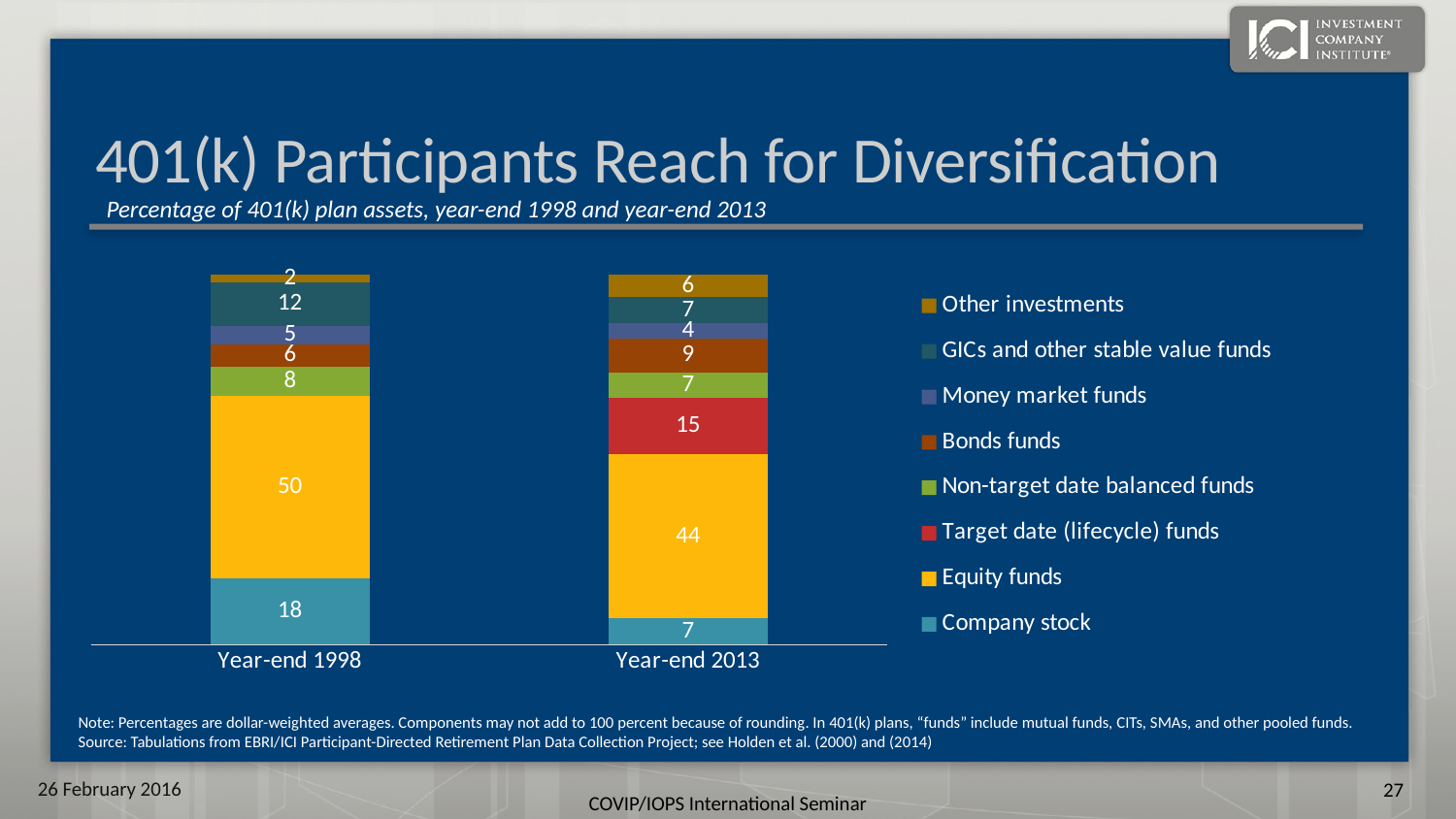

# 401(k) Participants Reach for Diversification
Percentage of 401(k) plan assets, year-end 1998 and year-end 2013

### Chart

| Category | Company stock | Equity funds | Target date (lifecycle) funds | Non-target date balanced funds | Bonds funds | Money market funds | GICs and other stable value funds | Other investments |
|---|---|---|---|---|---|---|---|---|
| Year-end 1998 | 18.0 | 50.0 | 0.0 | 8.0 | 6.0 | 5.0 | 12.0 | 2.0 |
| Year-end 2013 | 7.0 | 44.0 | 15.0 | 7.0 | 9.0 | 4.0 | 7.0 | 6.0 |
Note: Percentages are dollar-weighted averages. Components may not add to 100 percent because of rounding. In 401(k) plans, “funds” include mutual funds, CITs, SMAs, and other pooled funds.
Source: Tabulations from EBRI/ICI Participant-Directed Retirement Plan Data Collection Project; see Holden et al. (2000) and (2014)
26 February 2016
27
COVIP/IOPS International Seminar